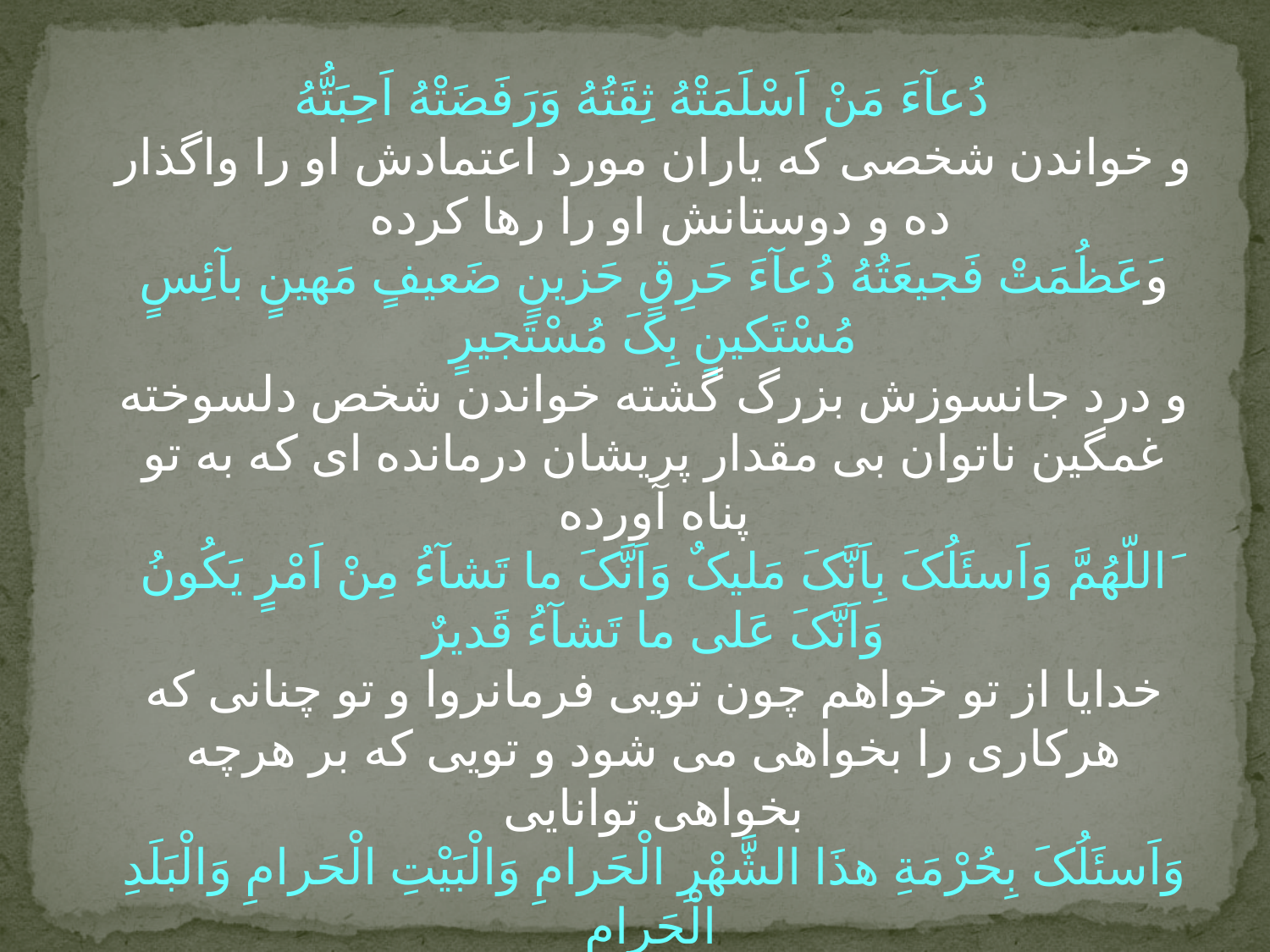

#
دُعآءَ مَنْ اَسْلَمَتْهُ ثِقَتُهُ وَرَفَضَتْهُ اَحِبَتُّهُ
و خواندن شخصى که یاران مورد اعتمادش او را واگذار ده و دوستانش او را رها کرده
وَعَظُمَتْ فَجیعَتُهُ دُعآءَ حَرِقٍ‏ حَزینٍ ضَعیفٍ مَهینٍ بآئِسٍ مُسْتَکینٍ بِکَ مُسْتَجیرٍ
و درد جانسوزش ‏بزرگ‏ گشته خواندن شخص دلسوخته‏ غمگین ناتوان بى‏ مقدار پریشان درمانده ‏اى که به تو پناه آورده
َاللّهُمَّ وَاَسئَلُکَ‏ بِاَنَّکَ مَلیکٌ وَاَنَّکَ ما تَشآءُ مِنْ اَمْرٍ یَکُونُ وَاَنَّکَ عَلى‏ ما تَشآءُ قَدیرٌ
خدایا از تو خواهم‏ چون تویى فرمانروا و تو چنانى که هرکارى را بخواهى مى ‏شود و تویى که بر هرچه بخواهى توانایى
وَاَسئَلُکَ بِحُرْمَةِ هذَا الشَّهْرِ الْحَرامِ وَالْبَیْتِ الْحَرامِ وَالْبَلَدِ الْحَرامِ
و از تو خواهم به حرمت این ماه محترم و خانه محترم (کعبه) و شهر محترم (مکه)